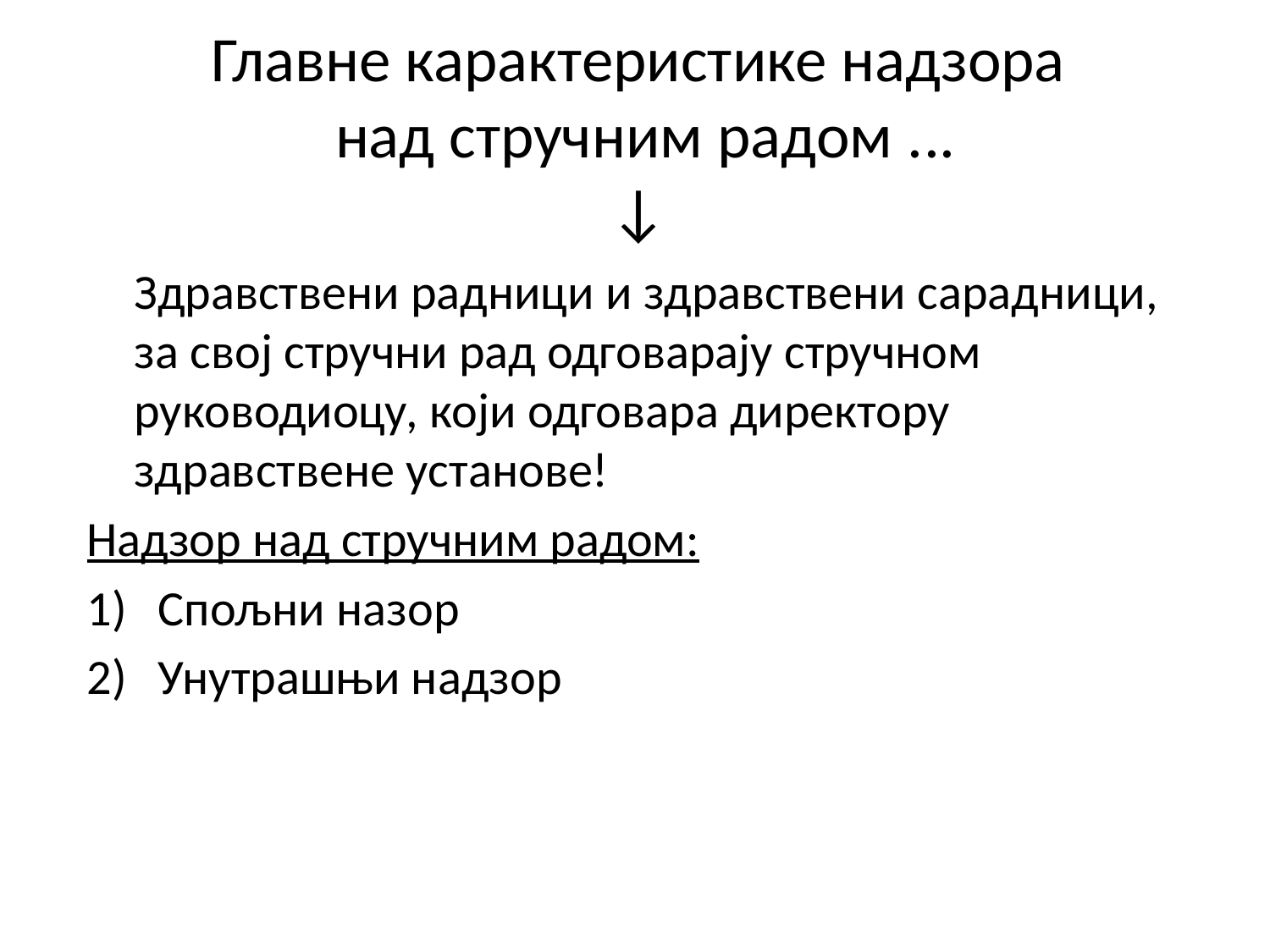

# Главне карактеристике надзора над стручним радом ... ↓
	Здравствени радници и здравствени сарадници, за свој стручни рад одговарају стручном руководиоцу, који одговара директору здравствене установе!
Надзор над стручним радом:
Спољни назор
Унутрашњи надзор